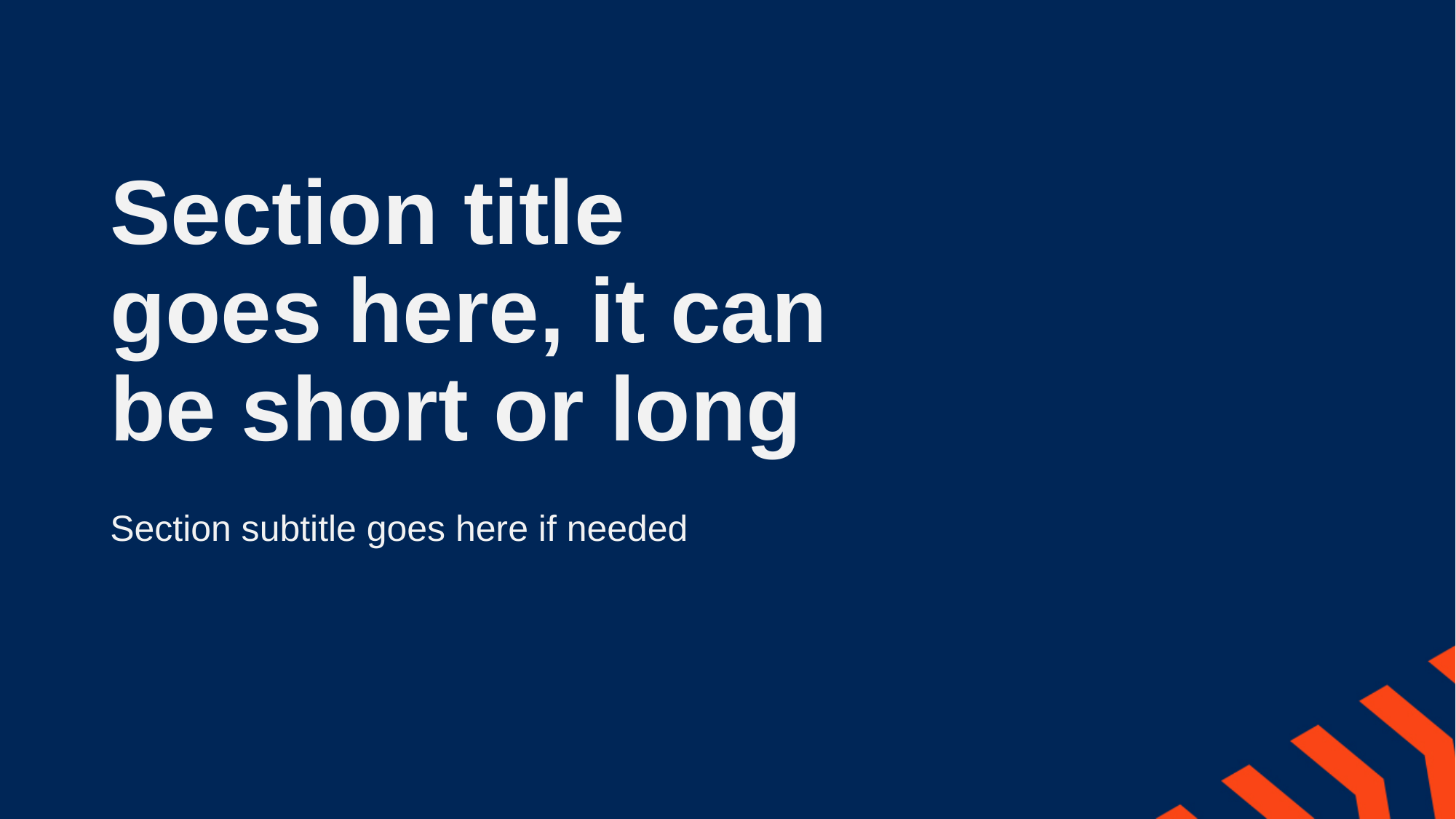

# Section title goes here, it can be short or long
Section subtitle goes here if needed